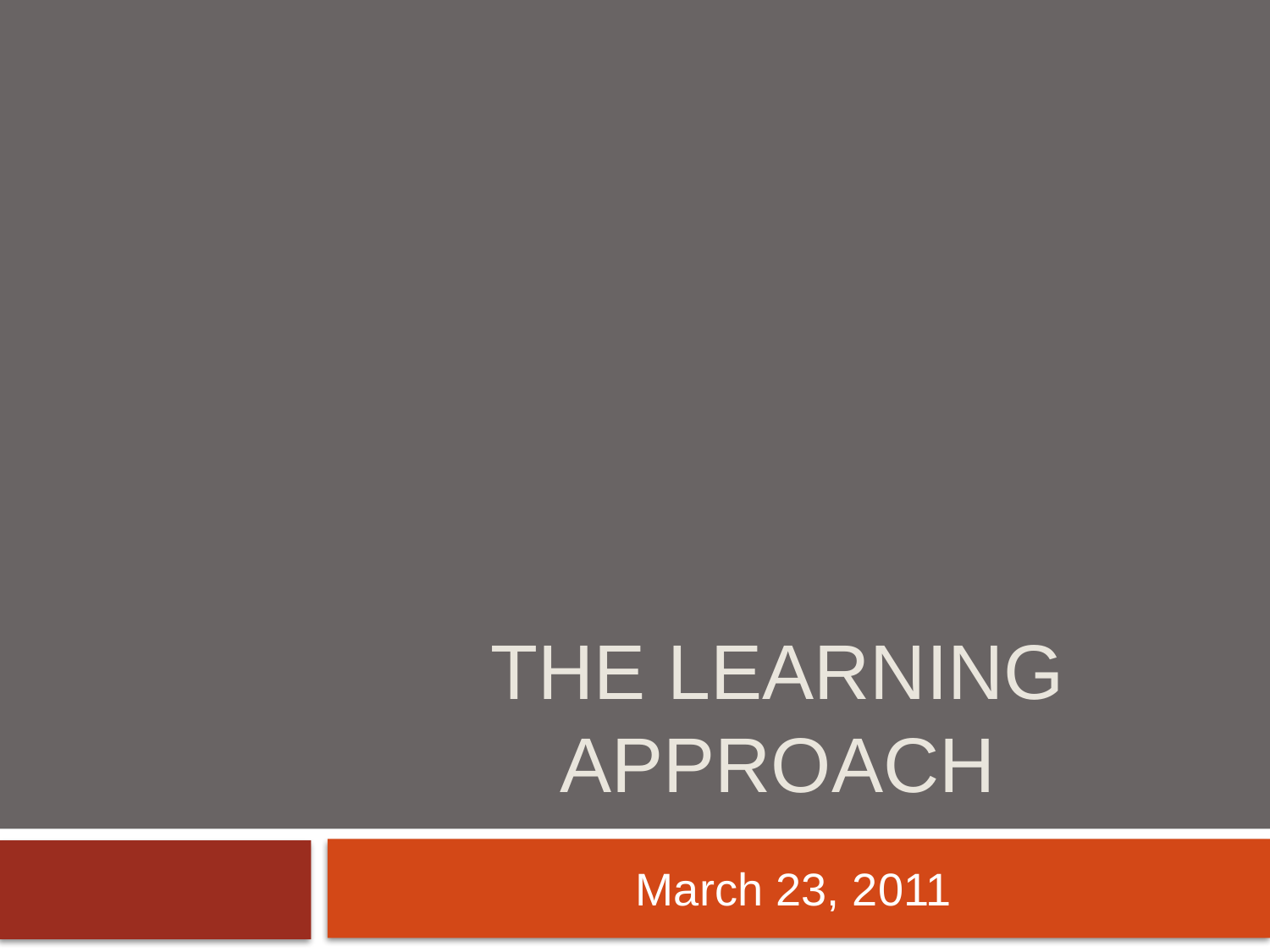

# The learning Approach
March 23, 2011